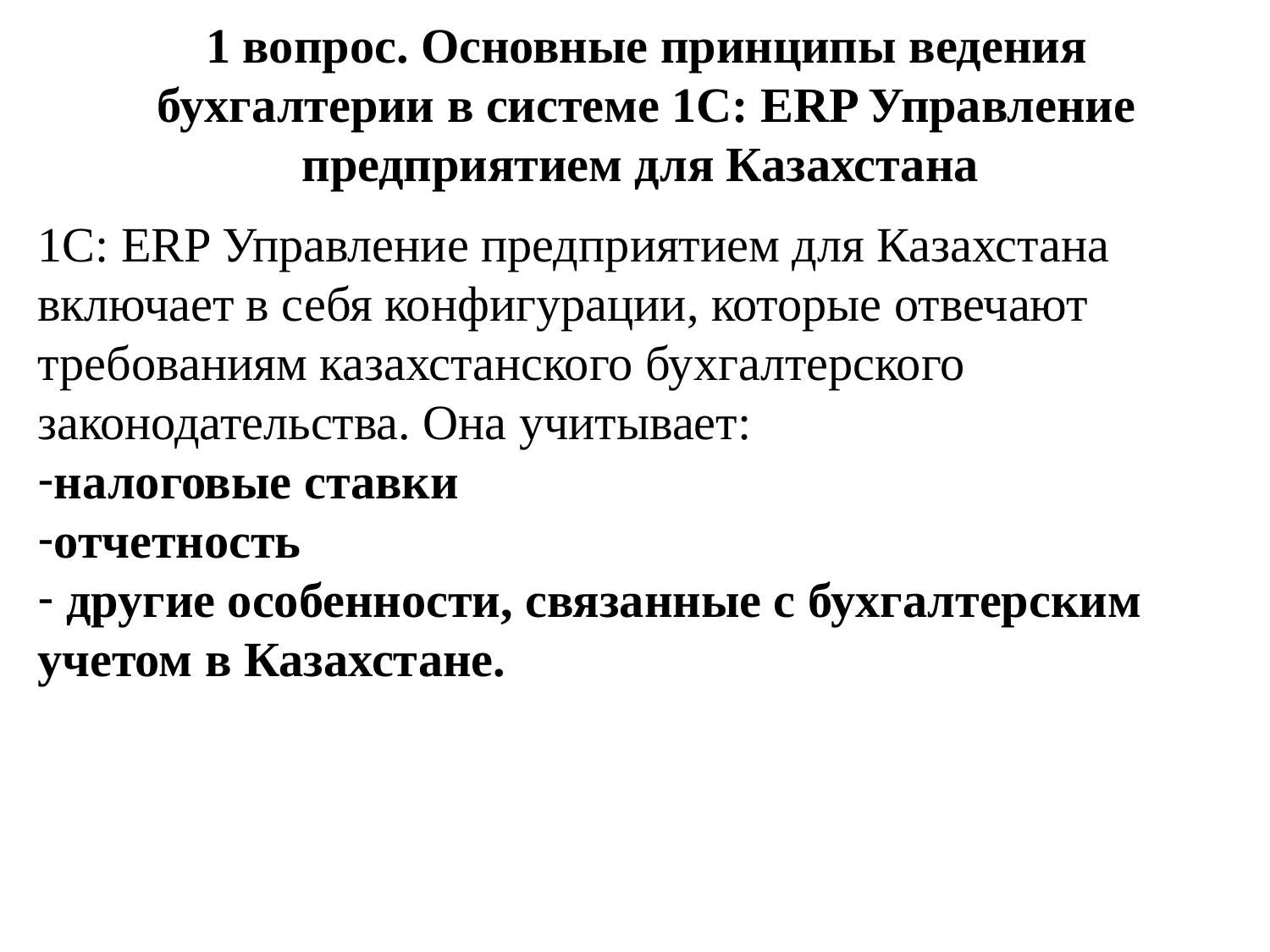

# 1 вопрос. Основные принципы ведения бухгалтерии в системе 1С: ERP Управление предприятием для Казахстана
1С: ERP Управление предприятием для Казахстана включает в себя конфигурации, которые отвечают требованиям казахстанского бухгалтерского законодательства. Она учитывает:
налоговые ставки
отчетность
 другие особенности, связанные с бухгалтерским учетом в Казахстане.